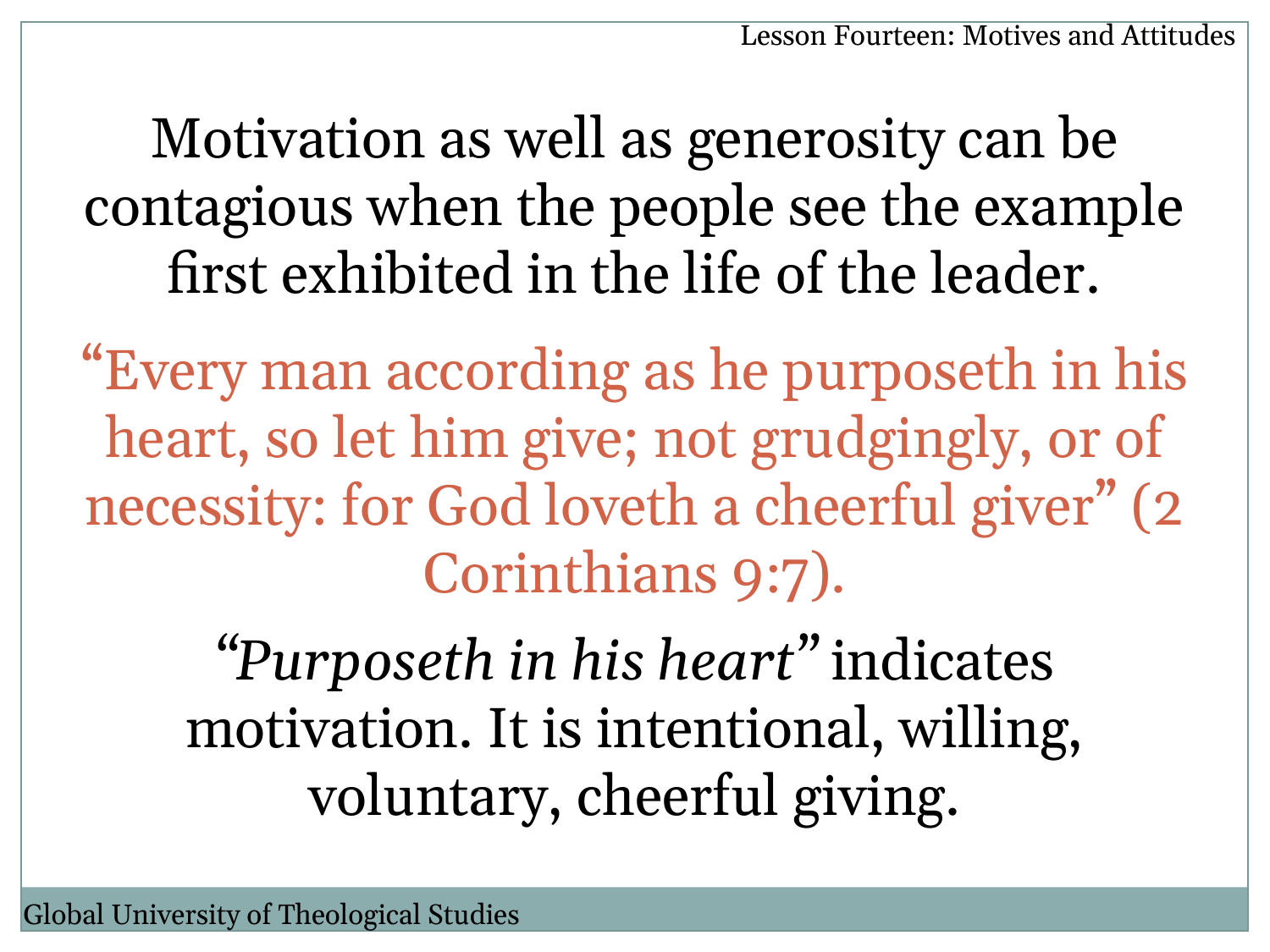

Lesson Fourteen: Motives and Attitudes
Motivation as well as generosity can be contagious when the people see the example first exhibited in the life of the leader.
“Every man according as he purposeth in his heart, so let him give; not grudgingly, or of necessity: for God loveth a cheerful giver” (2 Corinthians 9:7).
“Purposeth in his heart” indicates motivation. It is intentional, willing, voluntary, cheerful giving.
Global University of Theological Studies